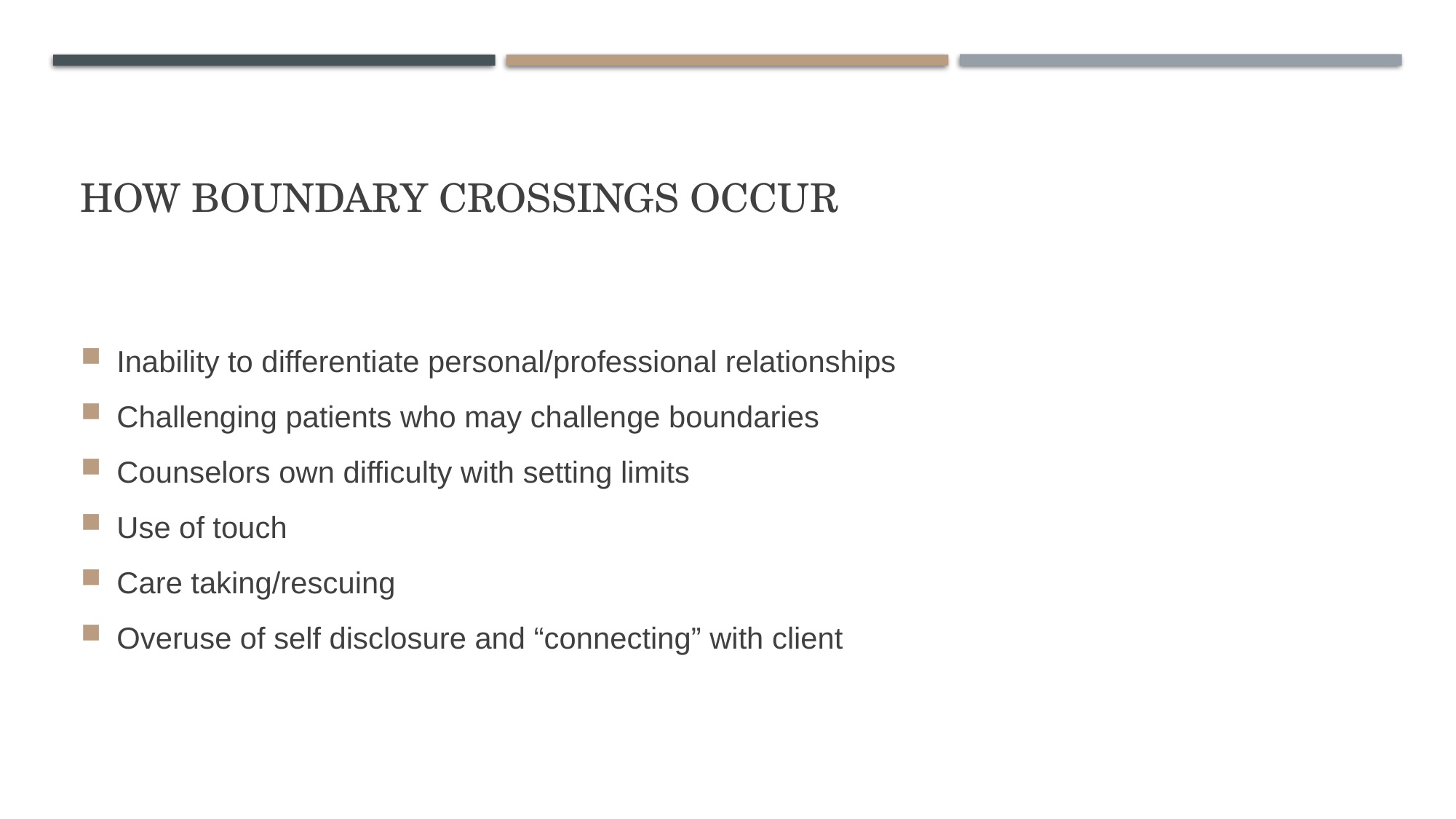

# How boundary crossings occur
Inability to differentiate personal/professional relationships
Challenging patients who may challenge boundaries
Counselors own difficulty with setting limits
Use of touch
Care taking/rescuing
Overuse of self disclosure and “connecting” with client